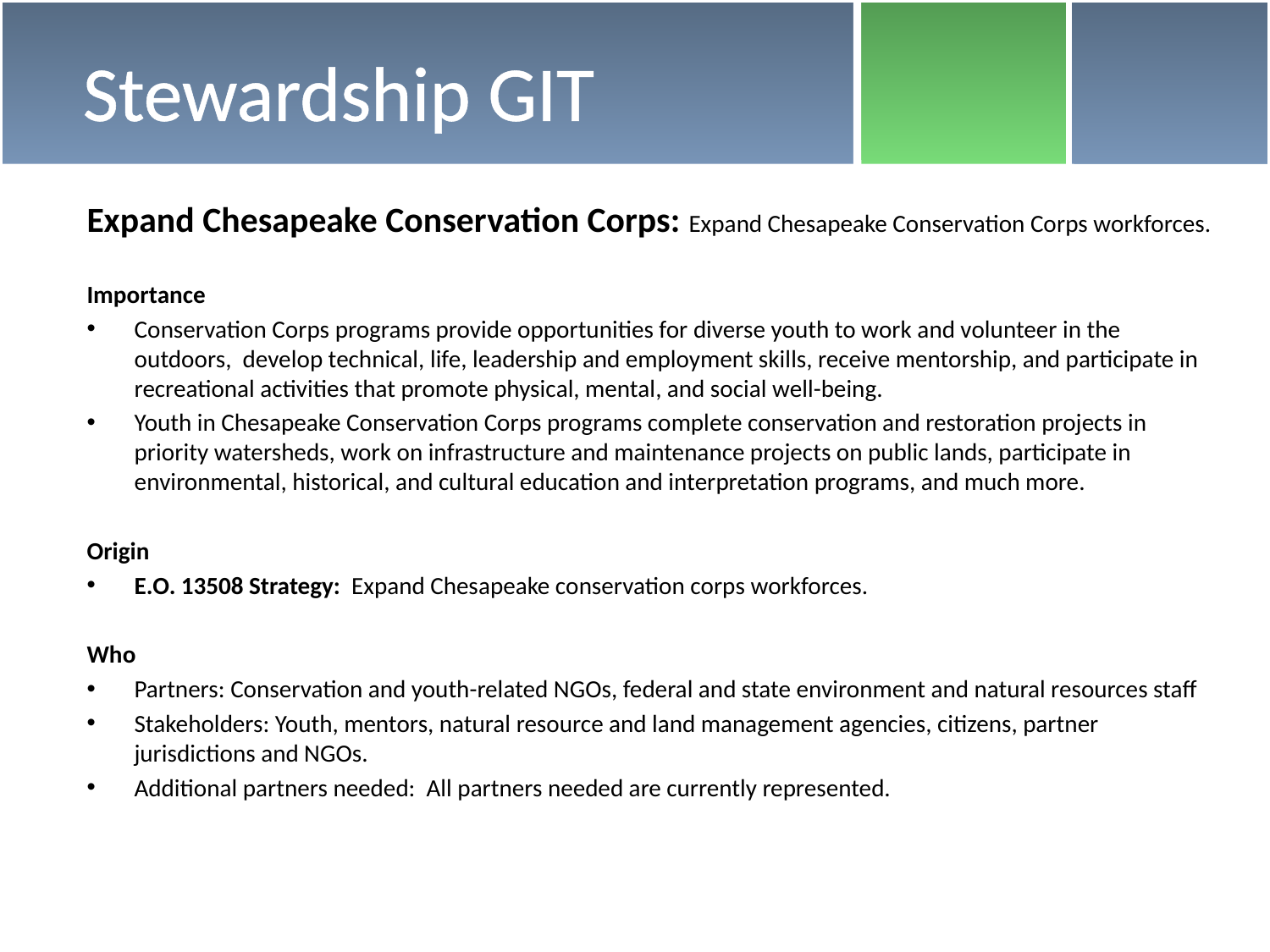

# Stewardship GIT
Expand Chesapeake Conservation Corps: Expand Chesapeake Conservation Corps workforces.

Importance
Conservation Corps programs provide opportunities for diverse youth to work and volunteer in the outdoors,  develop technical, life, leadership and employment skills, receive mentorship, and participate in recreational activities that promote physical, mental, and social well-being.
Youth in Chesapeake Conservation Corps programs complete conservation and restoration projects in priority watersheds, work on infrastructure and maintenance projects on public lands, participate in environmental, historical, and cultural education and interpretation programs, and much more.

Origin
E.O. 13508 Strategy:  Expand Chesapeake conservation corps workforces.

Who
Partners: Conservation and youth-related NGOs, federal and state environment and natural resources staff
Stakeholders: Youth, mentors, natural resource and land management agencies, citizens, partner jurisdictions and NGOs.
Additional partners needed:  All partners needed are currently represented.